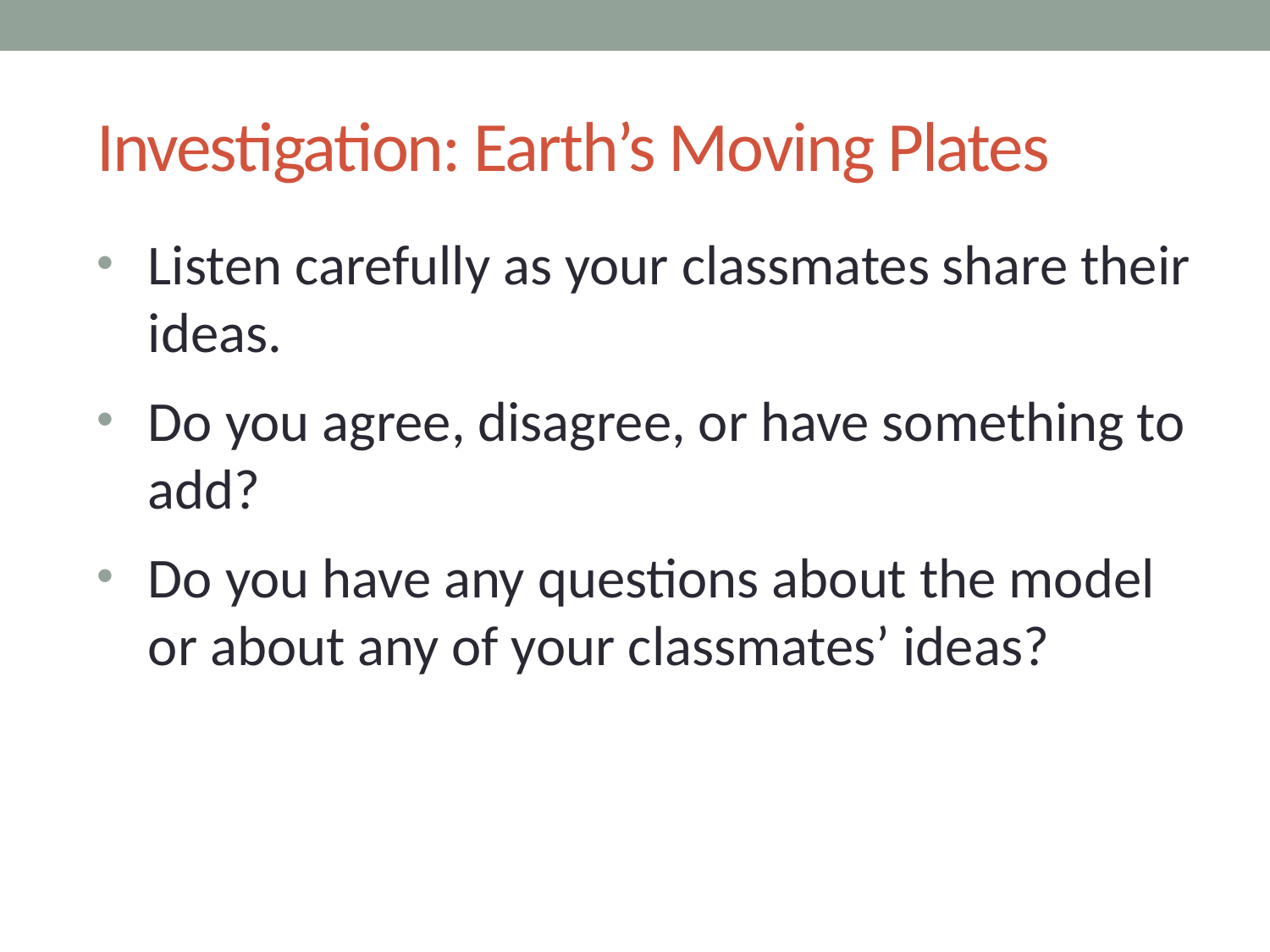

# Investigation: Earth’s Moving Plates
Listen carefully as your classmates share their ideas.
Do you agree, disagree, or have something to add?
Do you have any questions about the model or about any of your classmates’ ideas?